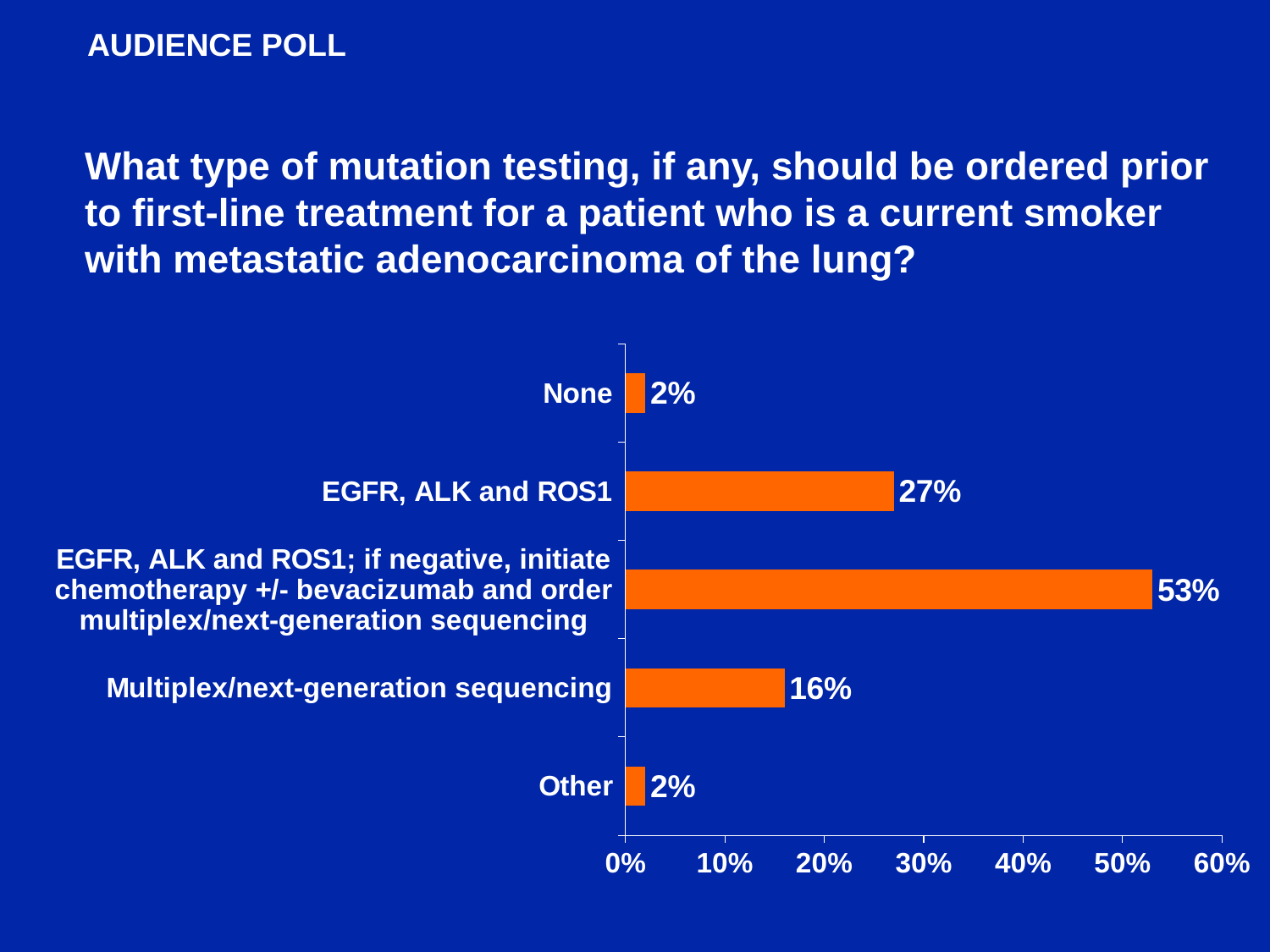

AUDIENCE POLL
What type of mutation testing, if any, should be ordered prior to first-line treatment for a patient who is a current smoker with metastatic adenocarcinoma of the lung?

### Chart

| Category | Series 1 |
|---|---|
| Other | 0.02 |
| Multiplex/next-generation sequencing | 0.16 |
| EGFR, ALK and ROS1; if negative, initiate chemotherapy +/- bevacizumab and order multiplex/next-generation sequencing | 0.53 |
| EGFR, ALK and ROS1 | 0.27 |
| None | 0.02 |